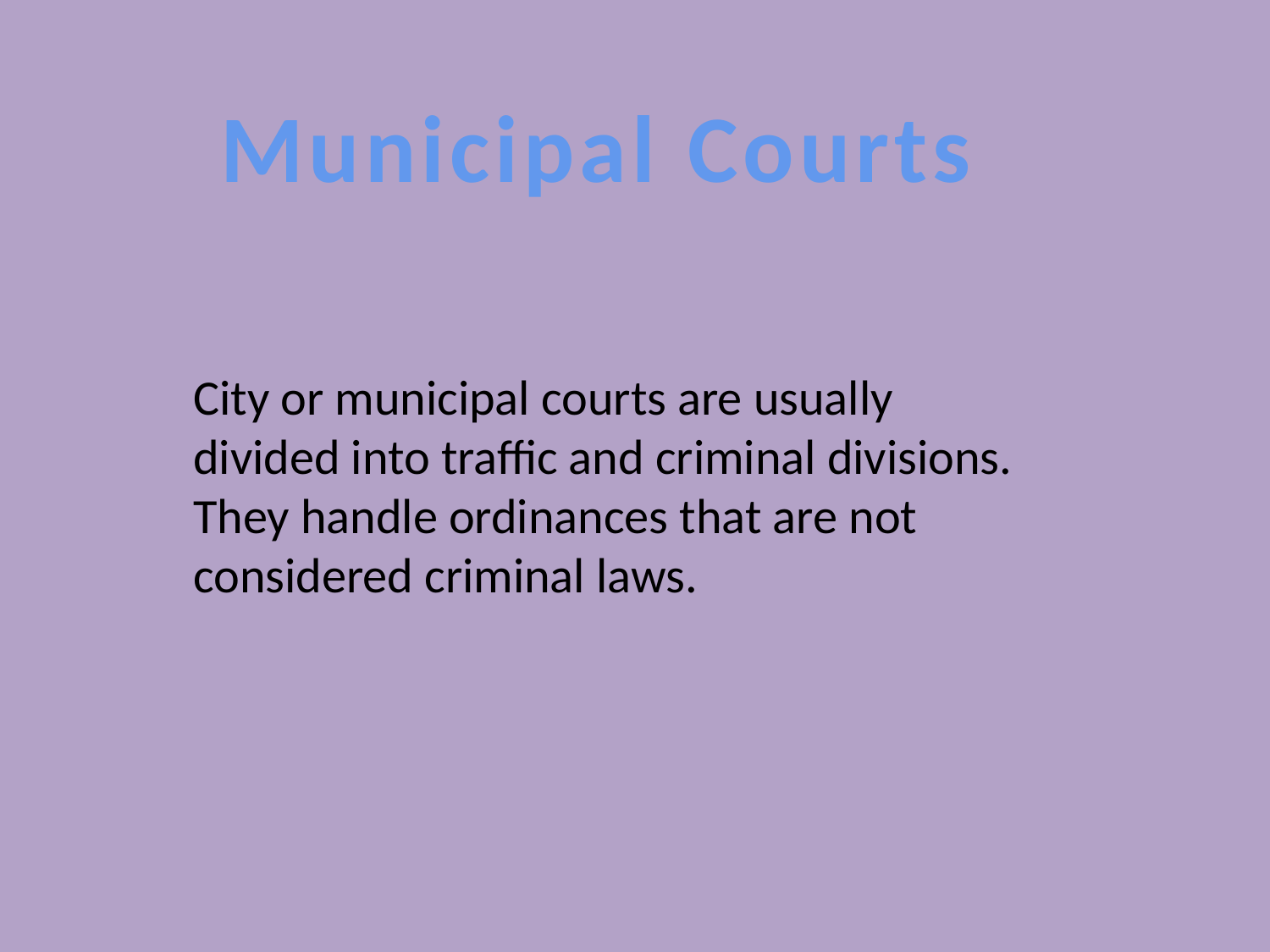

Municipal Courts
City or municipal courts are usually divided into traffic and criminal divisions. They handle ordinances that are not considered criminal laws.